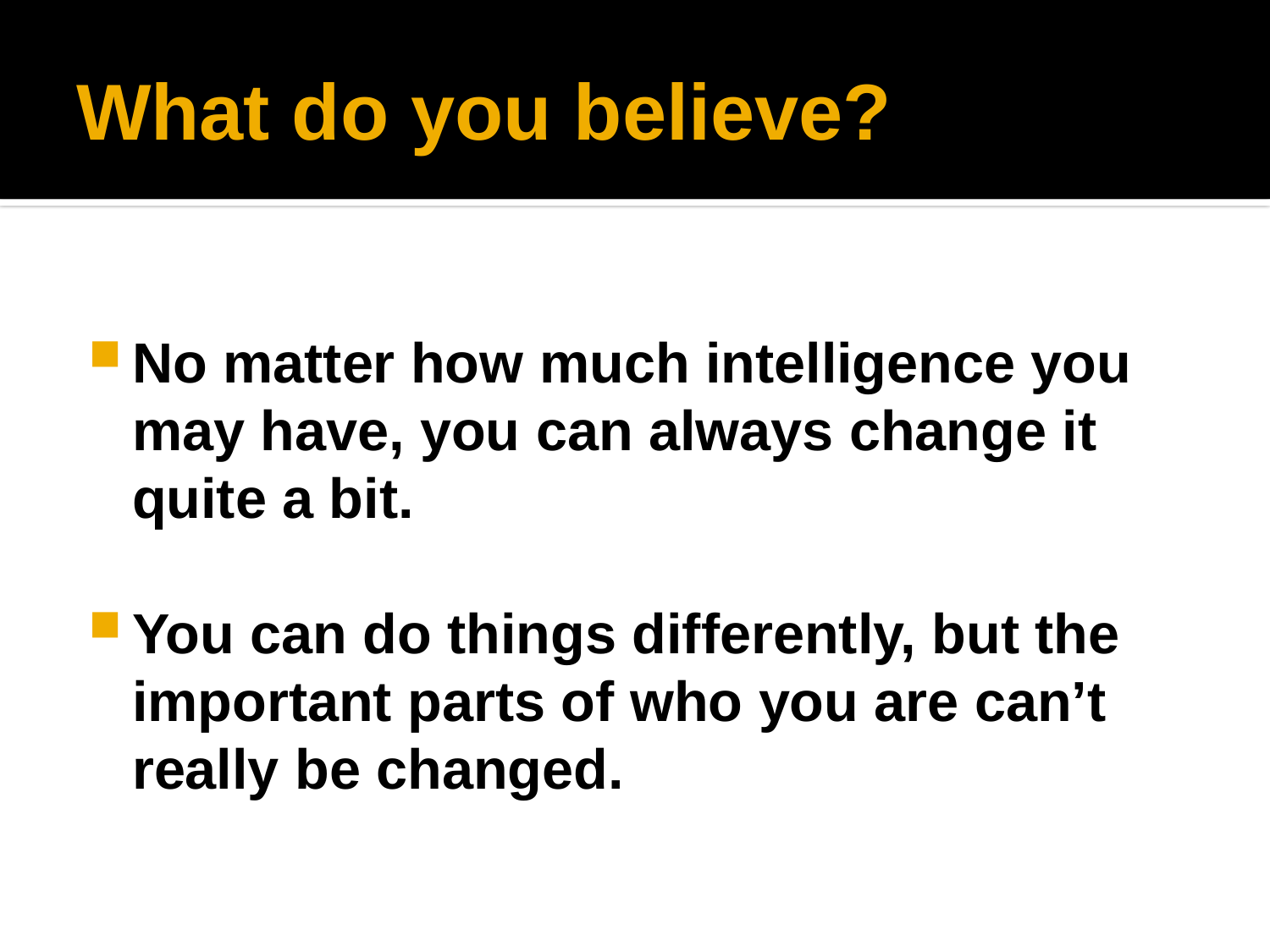

# What do you believe?

No matter how much intelligence you may have, you can always change it quite a bit.

You can do things differently, but the important parts of who you are can’t really be changed.